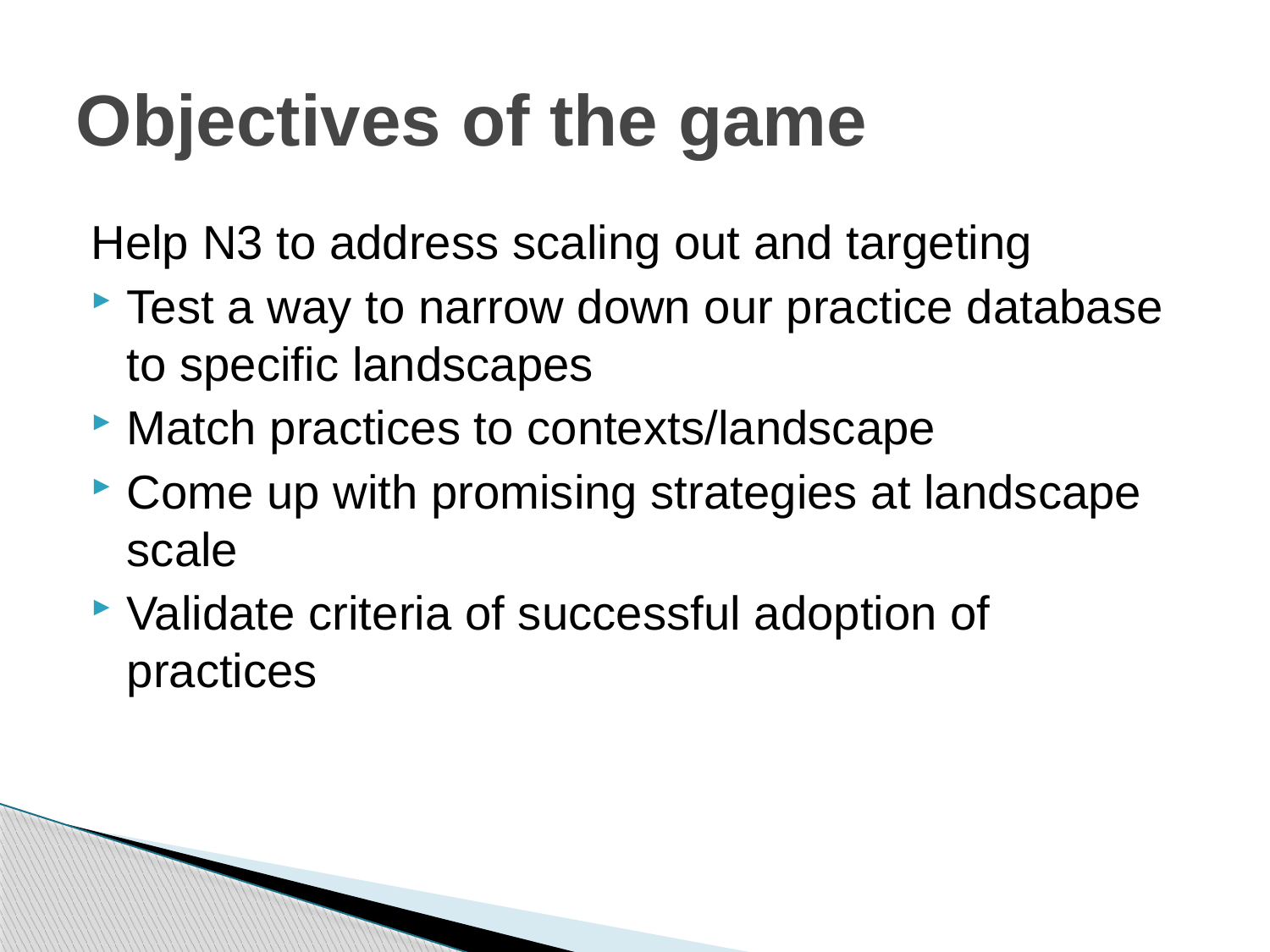

# Objectives of the game
Help N3 to address scaling out and targeting
Test a way to narrow down our practice database to specific landscapes
Match practices to contexts/landscape
Come up with promising strategies at landscape scale
Validate criteria of successful adoption of practices